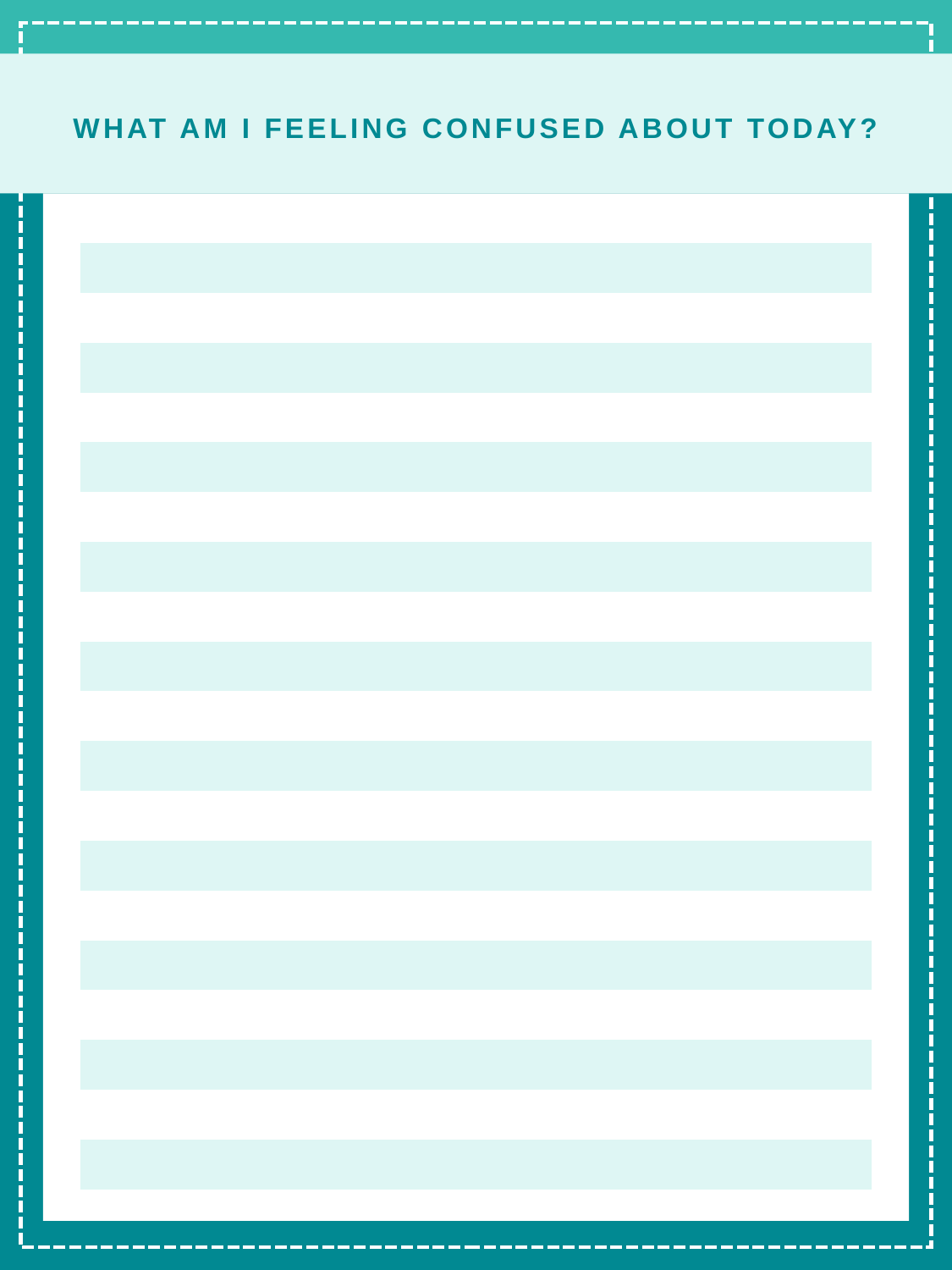

WHAT AM I FEELING CONFUSED ABOUT TODAY?

|  |
| --- |
|  |
|  |
|  |
|  |
|  |
|  |
|  |
|  |
|  |
|  |
|  |
|  |
|  |
|  |
|  |
|  |
|  |
|  |